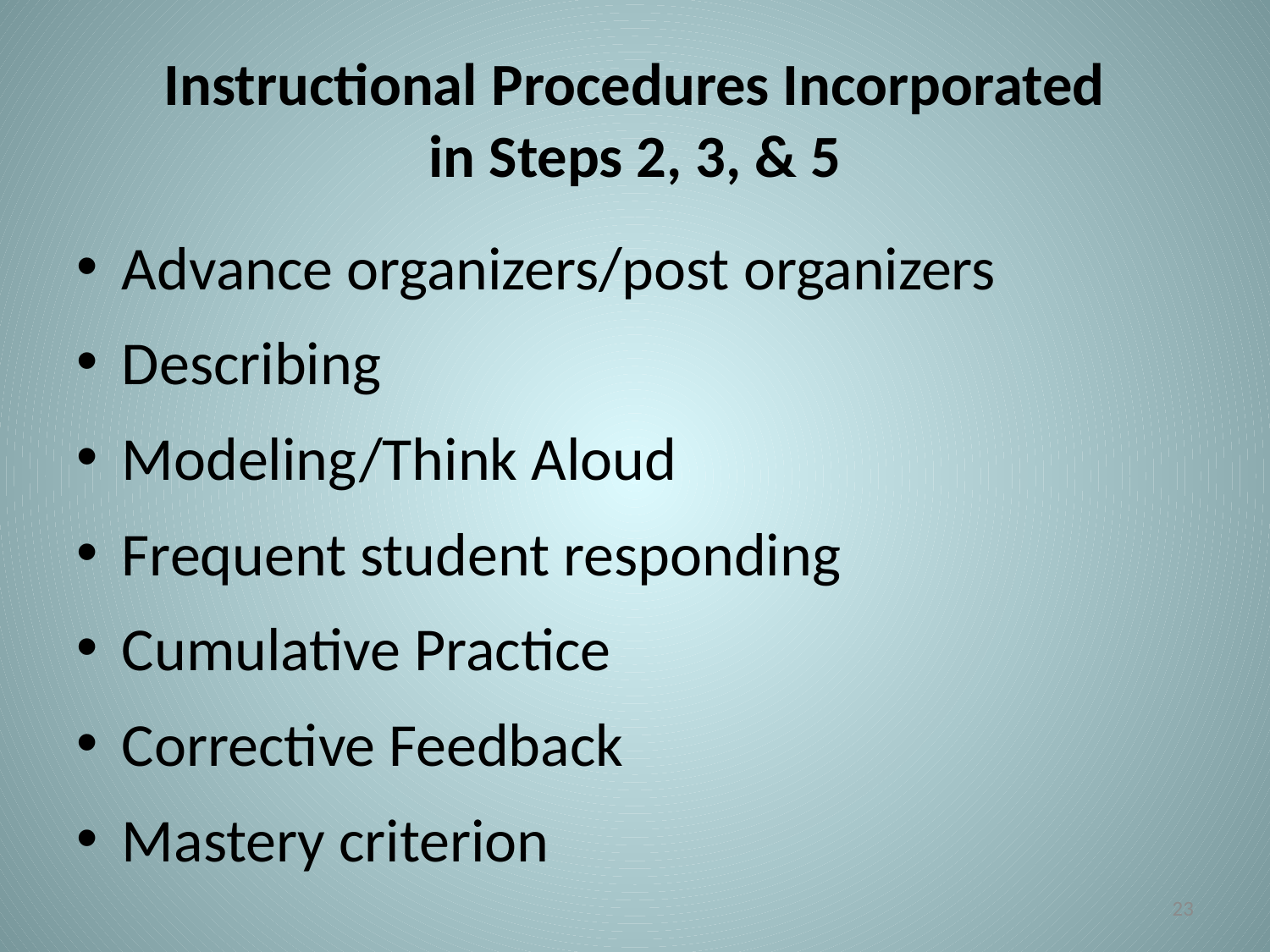

# Instructional Procedures Incorporated in Steps 2, 3, & 5
Advance organizers/post organizers
Describing
Modeling/Think Aloud
Frequent student responding
Cumulative Practice
Corrective Feedback
Mastery criterion

23